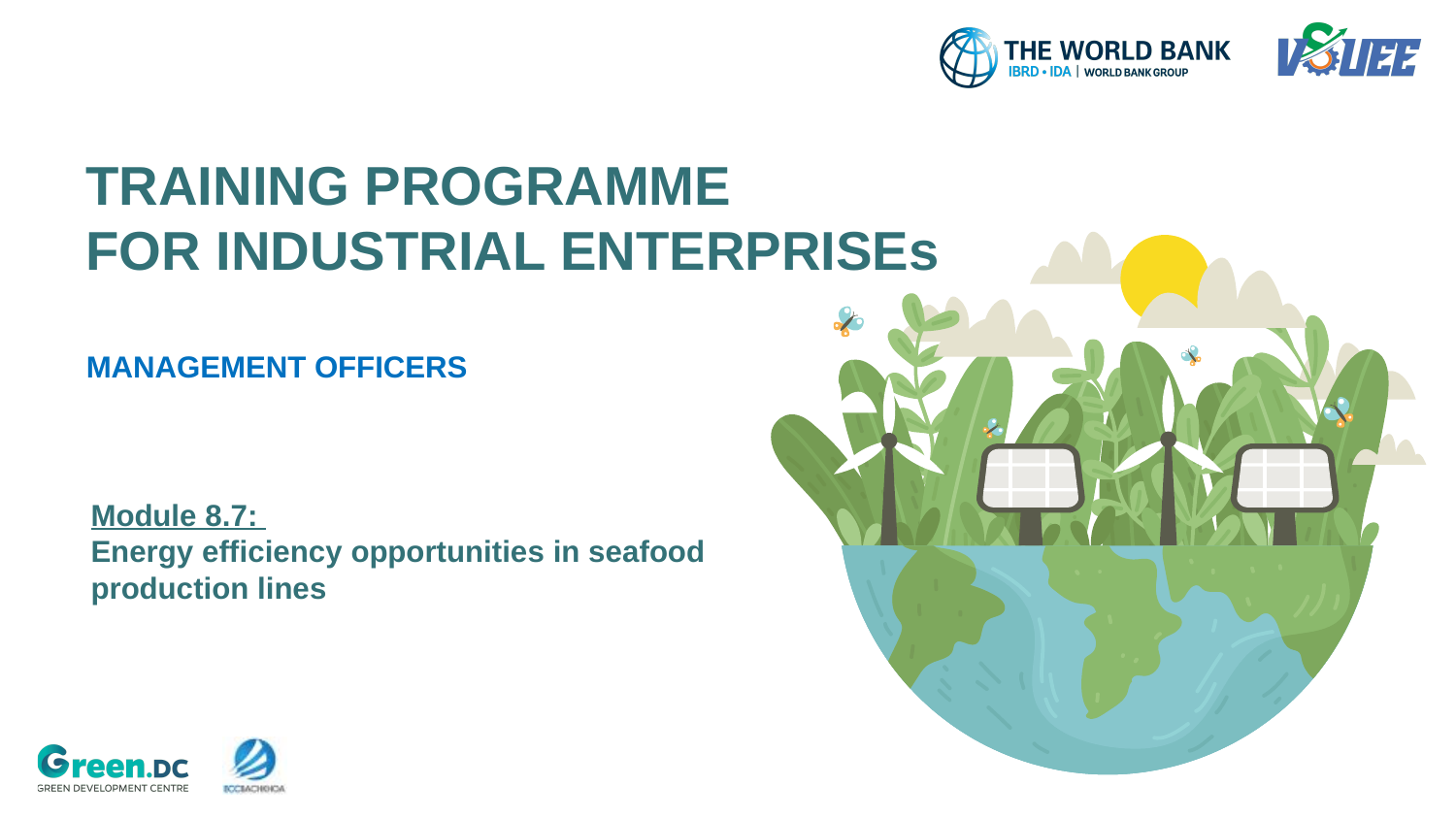

# TRAINING PROGRAMME FOR INDUSTRIAL ENTERPRISEs

MANAGEMENT OFFICERS
Module 8.7:
Energy efficiency opportunities in seafood production lines